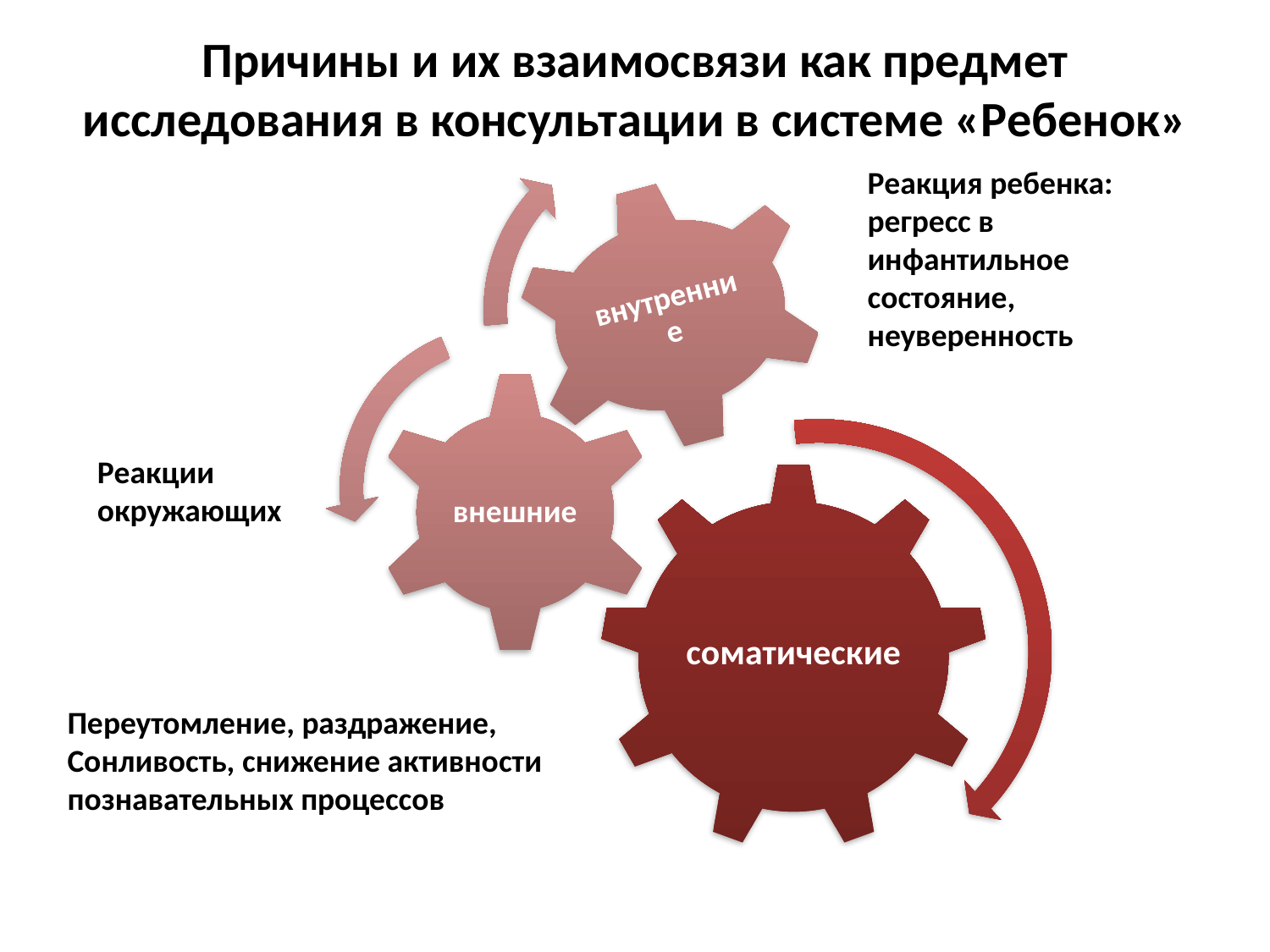

# Причины и их взаимосвязи как предмет исследования в консультации в системе «Ребенок»
соматические
внешние
внутренние
Реакция ребенка: регресс в инфантильное состояние, неуверенность
Реакции окружающих
Переутомление, раздражение,
Сонливость, снижение активности познавательных процессов